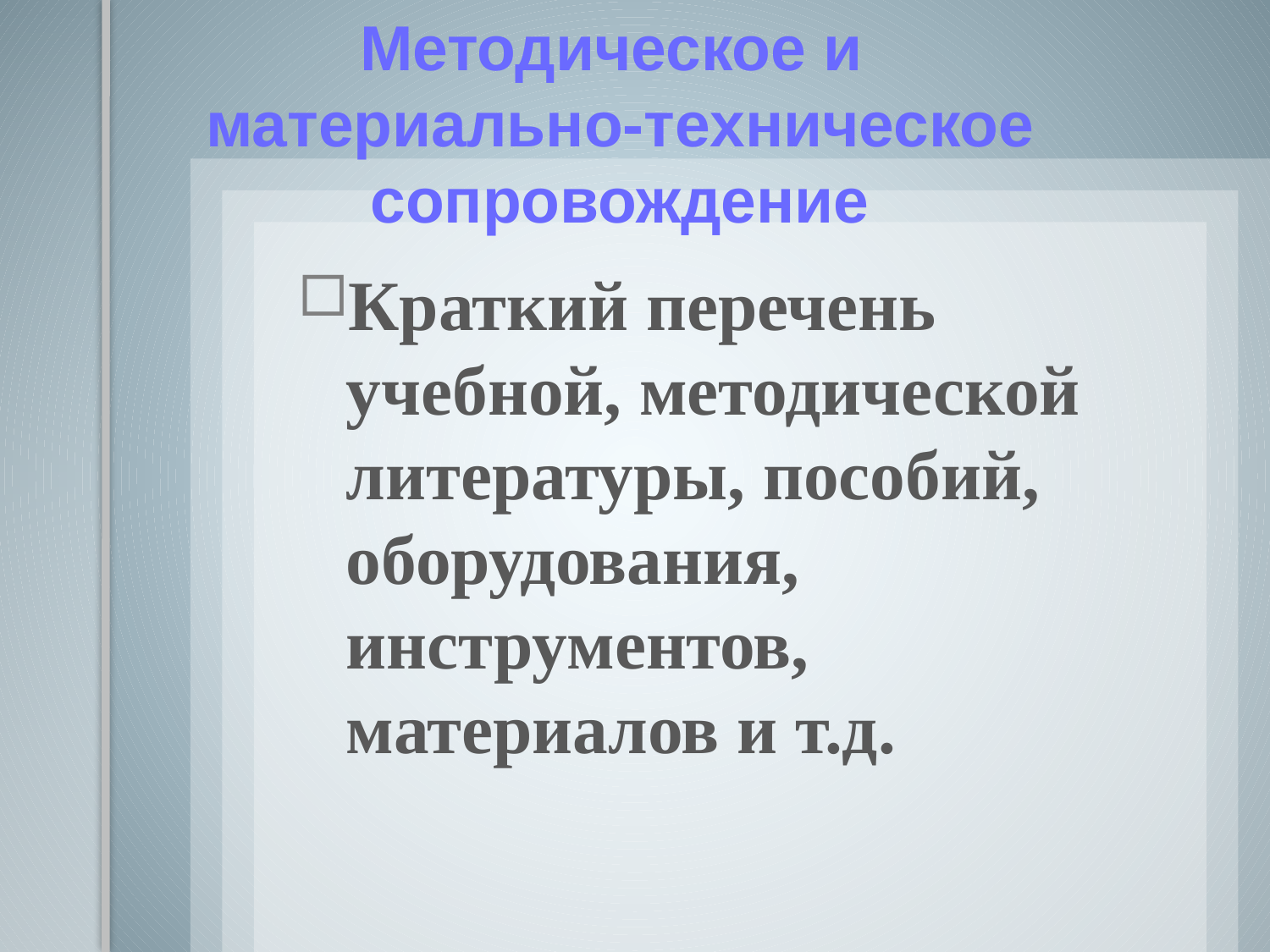

Методическое и
материально-техническое сопровождение
Краткий перечень учебной, методической литературы, пособий, оборудования, инструментов, материалов и т.д.

#